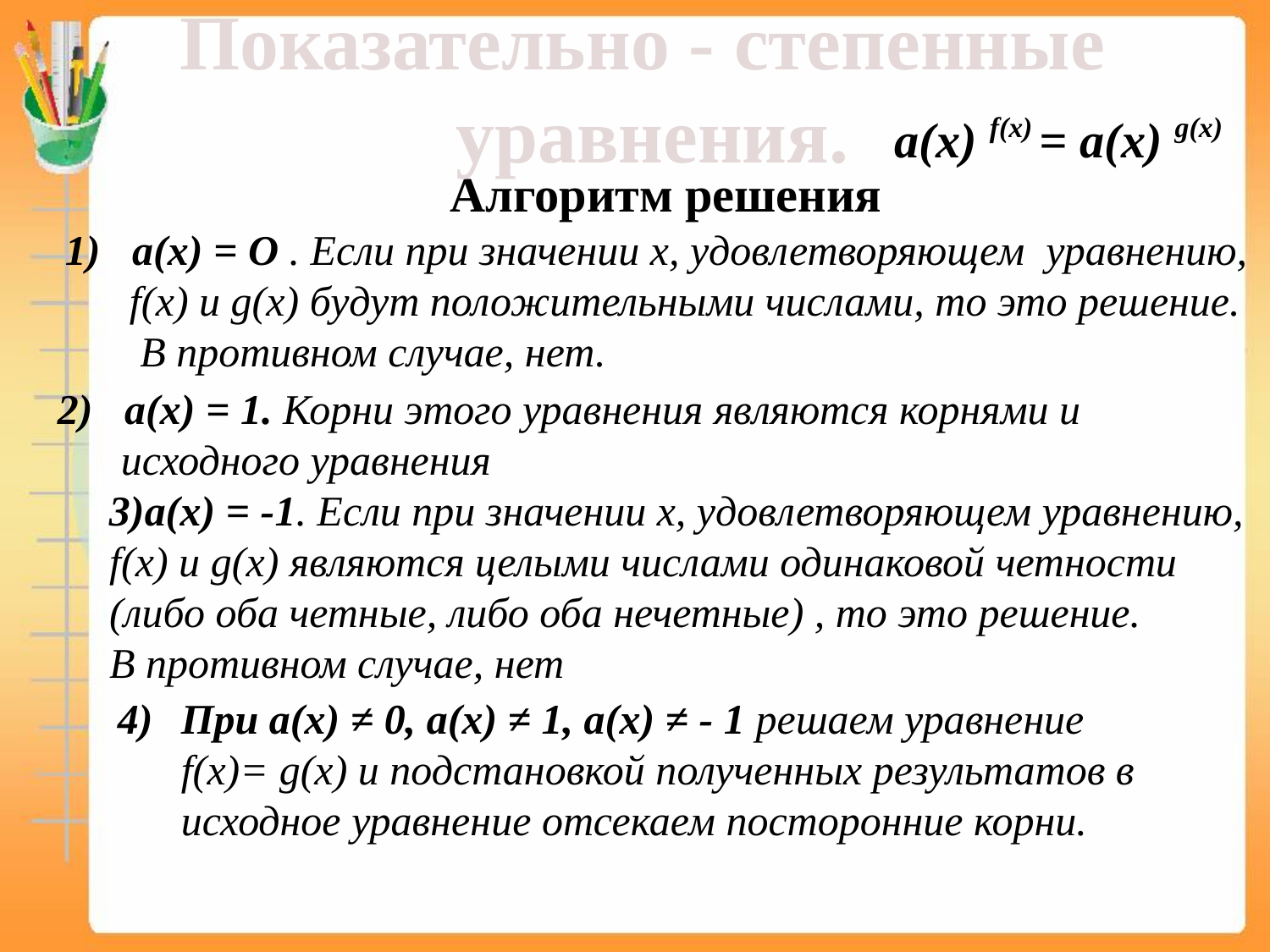

Показательно - степенные
уравнения.
a(x) f(x) = a(x) g(x)
Алгоритм решения
1)   а(х) = О . Если при значении х, удовлетворяющем  уравнению,
	f(x) и g(x) будут положительными числами, то это решение.
	 В противном случае, нет.
2)   а(х) = 1. Корни этого уравнения являются корнями и исходного уравнения
а(х) = -1. Если при значении х, удовлетворяющем уравнению,
f(x) и g(x) являются целыми числами одинаковой четности
(либо оба четные, либо оба нечетные) , то это решение.
В противном случае, нет
При а(х) ≠ 0, а(х) ≠ 1, а(х) ≠ - 1 решаем уравнение
	f(x)= g(x) и подстановкой полученных результатов в исходное уравнение отсекаем посторонние корни.